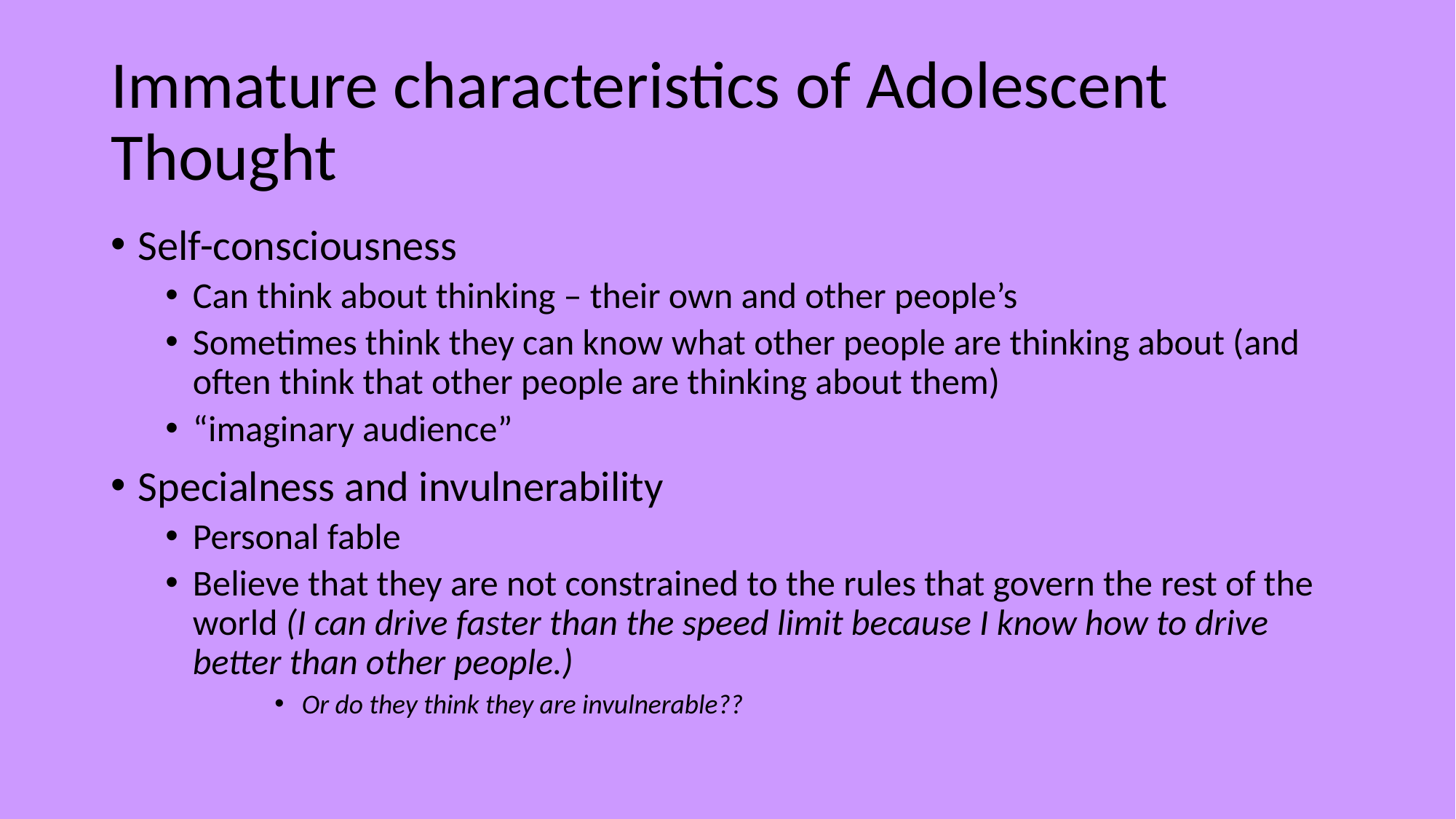

# Immature characteristics of Adolescent Thought
Self-consciousness
Can think about thinking – their own and other people’s
Sometimes think they can know what other people are thinking about (and often think that other people are thinking about them)
“imaginary audience”
Specialness and invulnerability
Personal fable
Believe that they are not constrained to the rules that govern the rest of the world (I can drive faster than the speed limit because I know how to drive better than other people.)
Or do they think they are invulnerable??